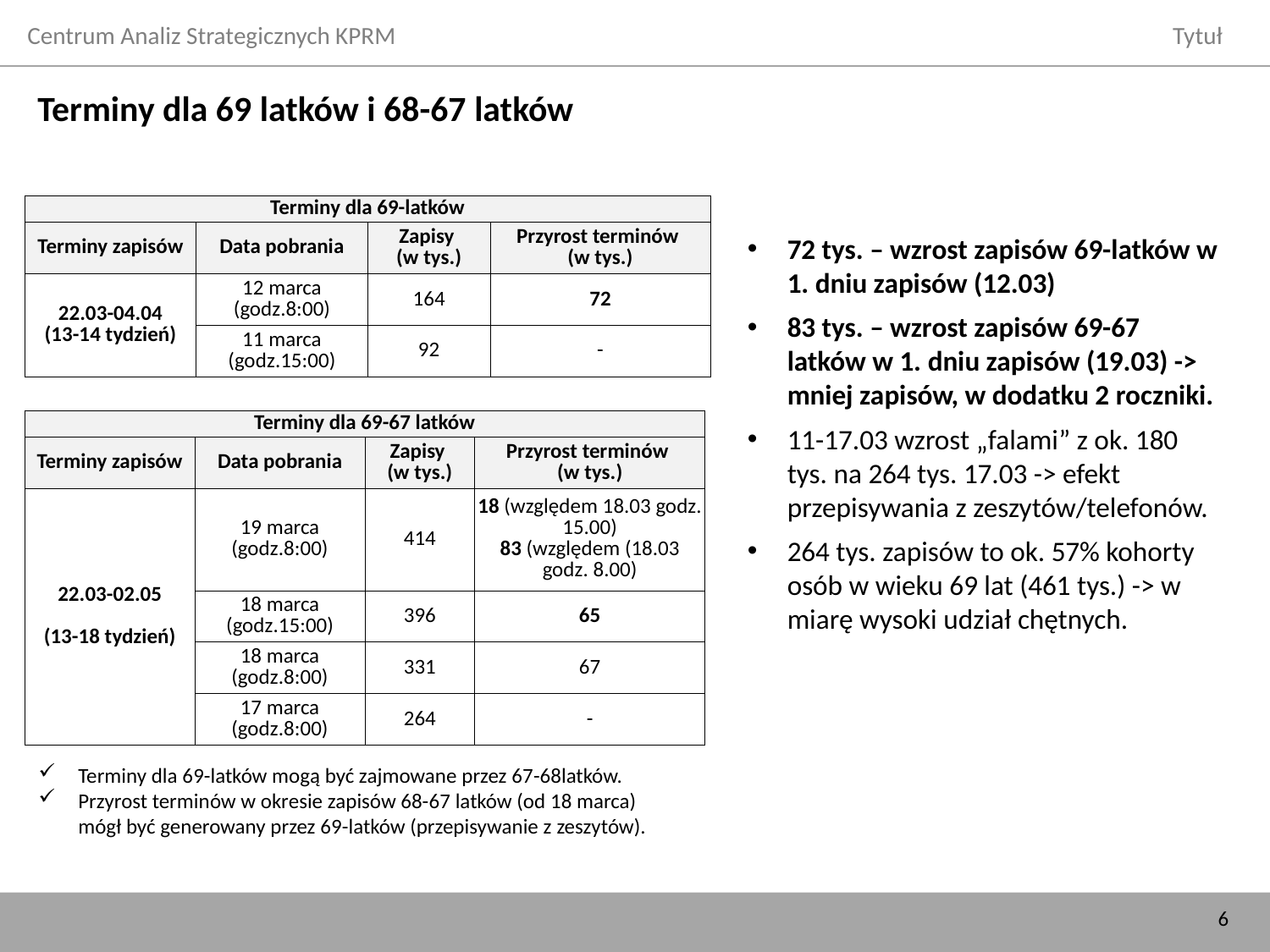

# Terminy dla 69 latków i 68-67 latków
| Terminy dla 69-latków |  |  |  |
| --- | --- | --- | --- |
| Terminy zapisów | Data pobrania | Zapisy (w tys.) | Przyrost terminów (w tys.) |
| 22.03-04.04 (13-14 tydzień) | 12 marca (godz.8:00) | 164 | 72 |
|  | 11 marca (godz.15:00) | 92 | - |
72 tys. – wzrost zapisów 69-latków w 1. dniu zapisów (12.03)
83 tys. – wzrost zapisów 69-67 latków w 1. dniu zapisów (19.03) -> mniej zapisów, w dodatku 2 roczniki.
11-17.03 wzrost „falami” z ok. 180 tys. na 264 tys. 17.03 -> efekt przepisywania z zeszytów/telefonów.
264 tys. zapisów to ok. 57% kohorty osób w wieku 69 lat (461 tys.) -> w miarę wysoki udział chętnych.
| Terminy dla 69-67 latków |  |  |  |
| --- | --- | --- | --- |
| Terminy zapisów | Data pobrania | Zapisy (w tys.) | Przyrost terminów (w tys.) |
| 22.03-02.05 (13-18 tydzień) | 19 marca (godz.8:00) | 414 | 18 (względem 18.03 godz. 15.00) 83 (względem (18.03 godz. 8.00) |
|  | 18 marca (godz.15:00) | 396 | 65 |
|  | 18 marca (godz.8:00) | 331 | 67 |
|  | 17 marca (godz.8:00) | 264 | - |
Terminy dla 69-latków mogą być zajmowane przez 67-68latków.
Przyrost terminów w okresie zapisów 68-67 latków (od 18 marca) mógł być generowany przez 69-latków (przepisywanie z zeszytów).
19 marca 2021
6